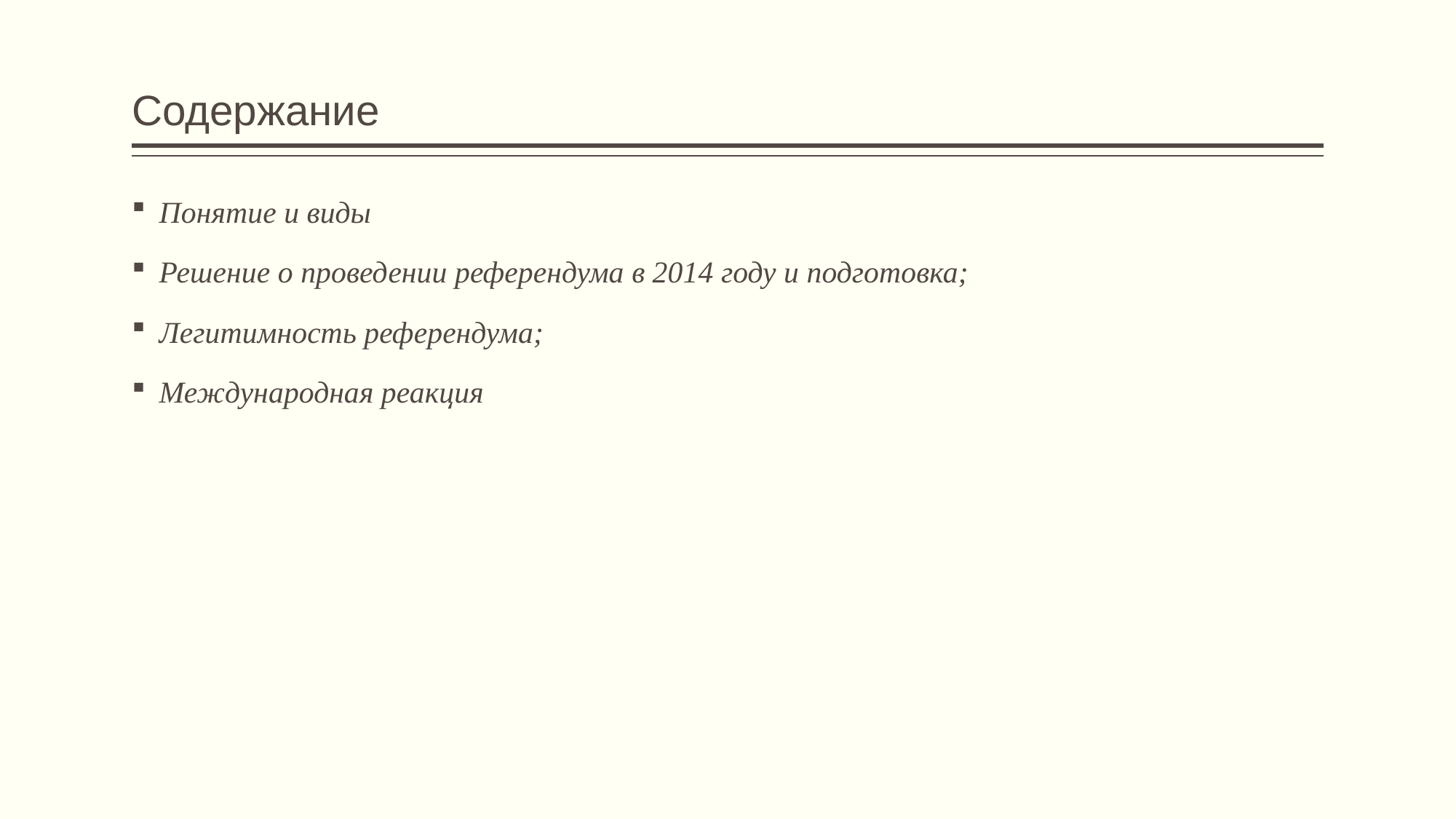

# Содержание
Понятие и виды
Решение о проведении референдума в 2014 году и подготовка;
Легитимность референдума;
Международная реакция